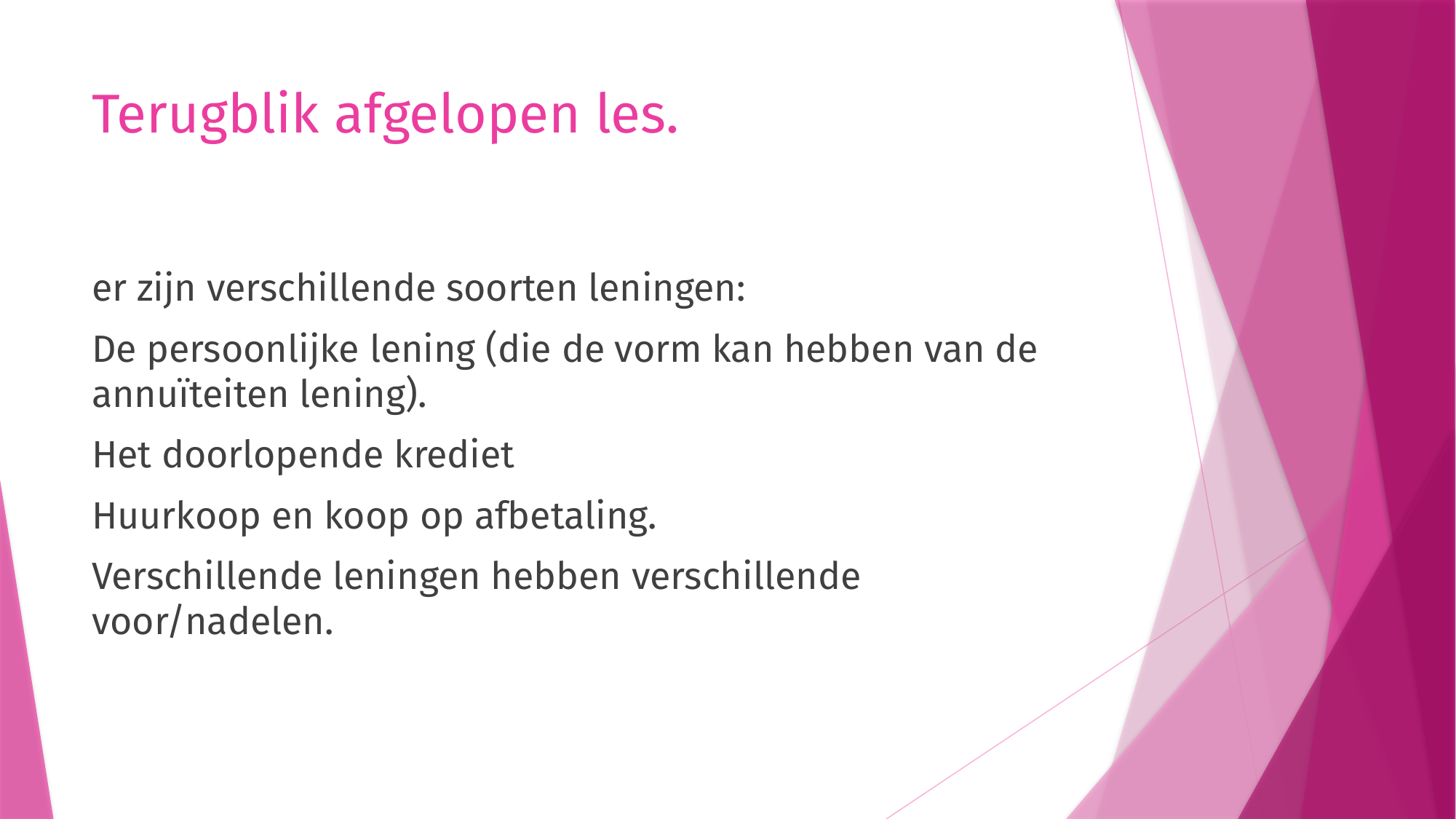

# Terugblik afgelopen les.
er zijn verschillende soorten leningen:
De persoonlijke lening (die de vorm kan hebben van de annuïteiten lening).
Het doorlopende krediet
Huurkoop en koop op afbetaling.
Verschillende leningen hebben verschillende voor/nadelen.